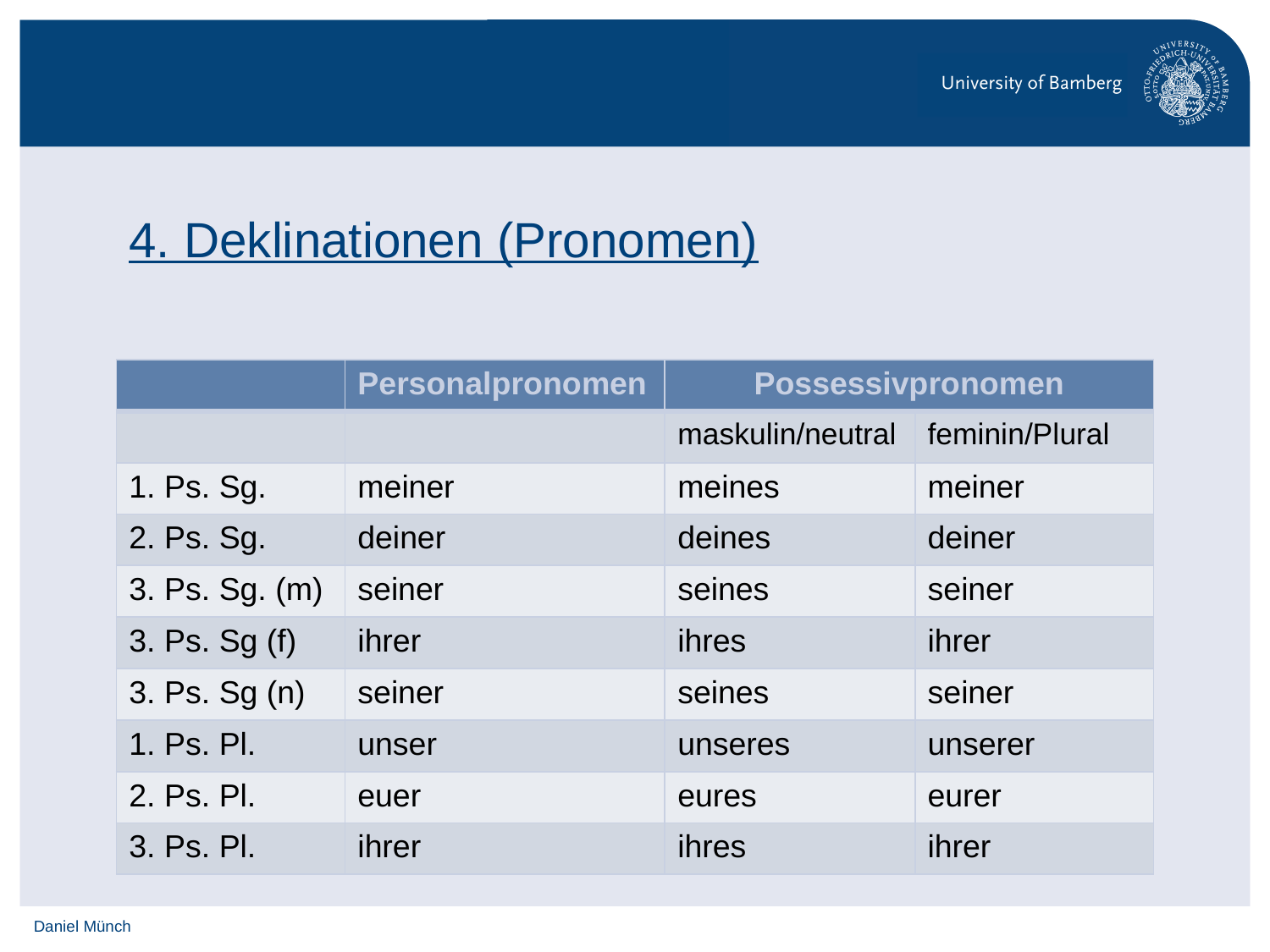

# 4. Deklinationen (Pronomen)
|  | Personalpronomen | Possessivpronomen |  |
| --- | --- | --- | --- |
|  |  | maskulin/neutral | feminin/Plural |
| 1. Ps. Sg. | meiner | meines | meiner |
| 2. Ps. Sg. | deiner | deines | deiner |
| 3. Ps. Sg. (m) | seiner | seines | seiner |
| 3. Ps. Sg (f) | ihrer | ihres | ihrer |
| 3. Ps. Sg (n) | seiner | seines | seiner |
| 1. Ps. Pl. | unser | unseres | unserer |
| 2. Ps. Pl. | euer | eures | eurer |
| 3. Ps. Pl. | ihrer | ihres | ihrer |